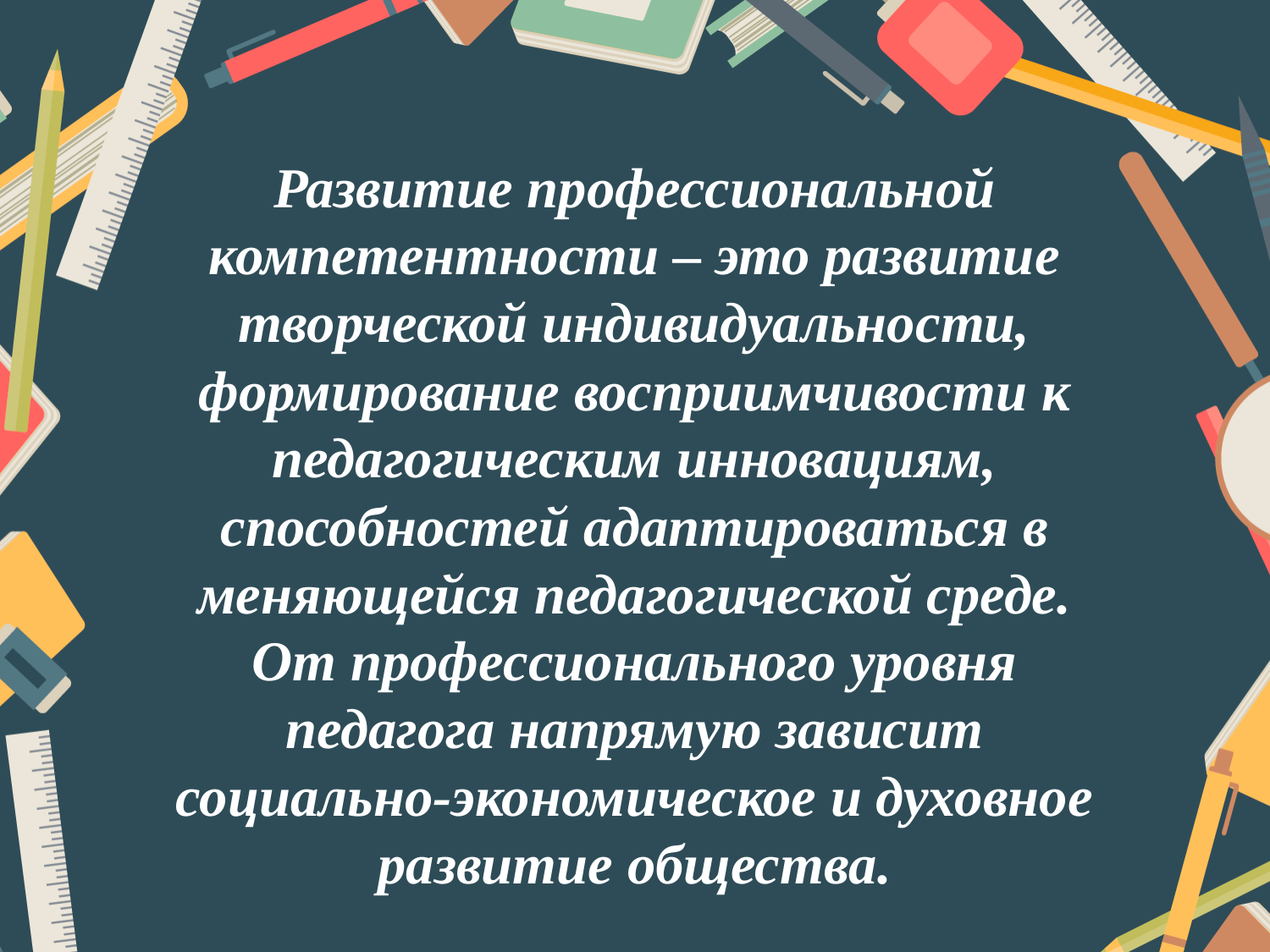

Развитие профессиональной компетентности – это развитие творческой индивидуальности, формирование восприимчивости к педагогическим инновациям, способностей адаптироваться в меняющейся педагогической среде. От профессионального уровня педагога напрямую зависит социально-экономическое и духовное развитие общества.